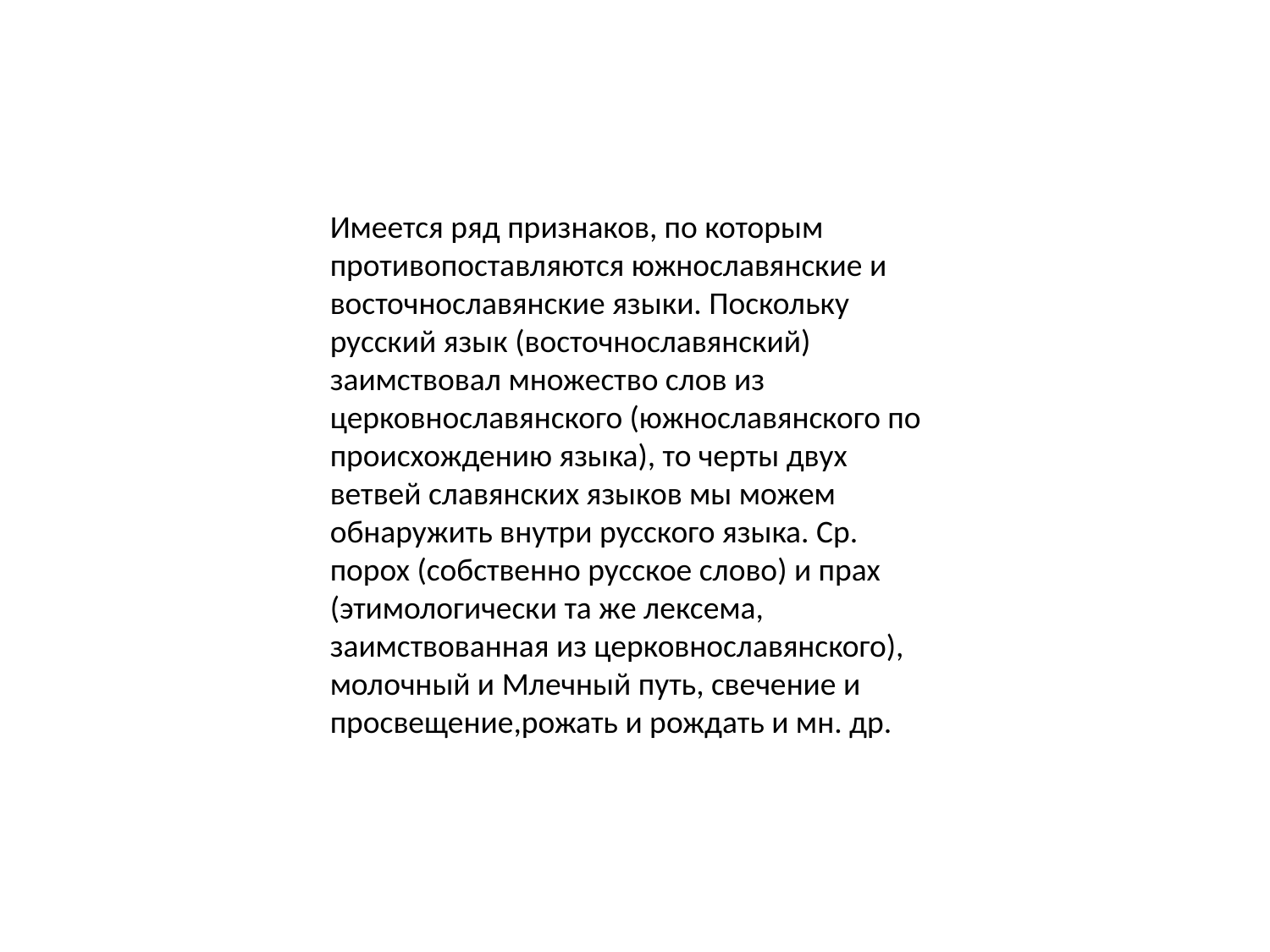

Имеется ряд признаков, по которым противопоставляются южнославянские и восточнославянские языки. Поскольку русский язык (восточнославянский) заимствовал множество слов из церковнославянского (южнославянского по происхождению языка), то черты двух ветвей славянских языков мы можем обнаружить внутри русского языка. Ср. порох (собственно русское слово) и прах (этимологически та же лексема, заимствованная из церковнославянского), молочный и Млечный путь, свечение и просвещение,рожать и рождать и мн. др.